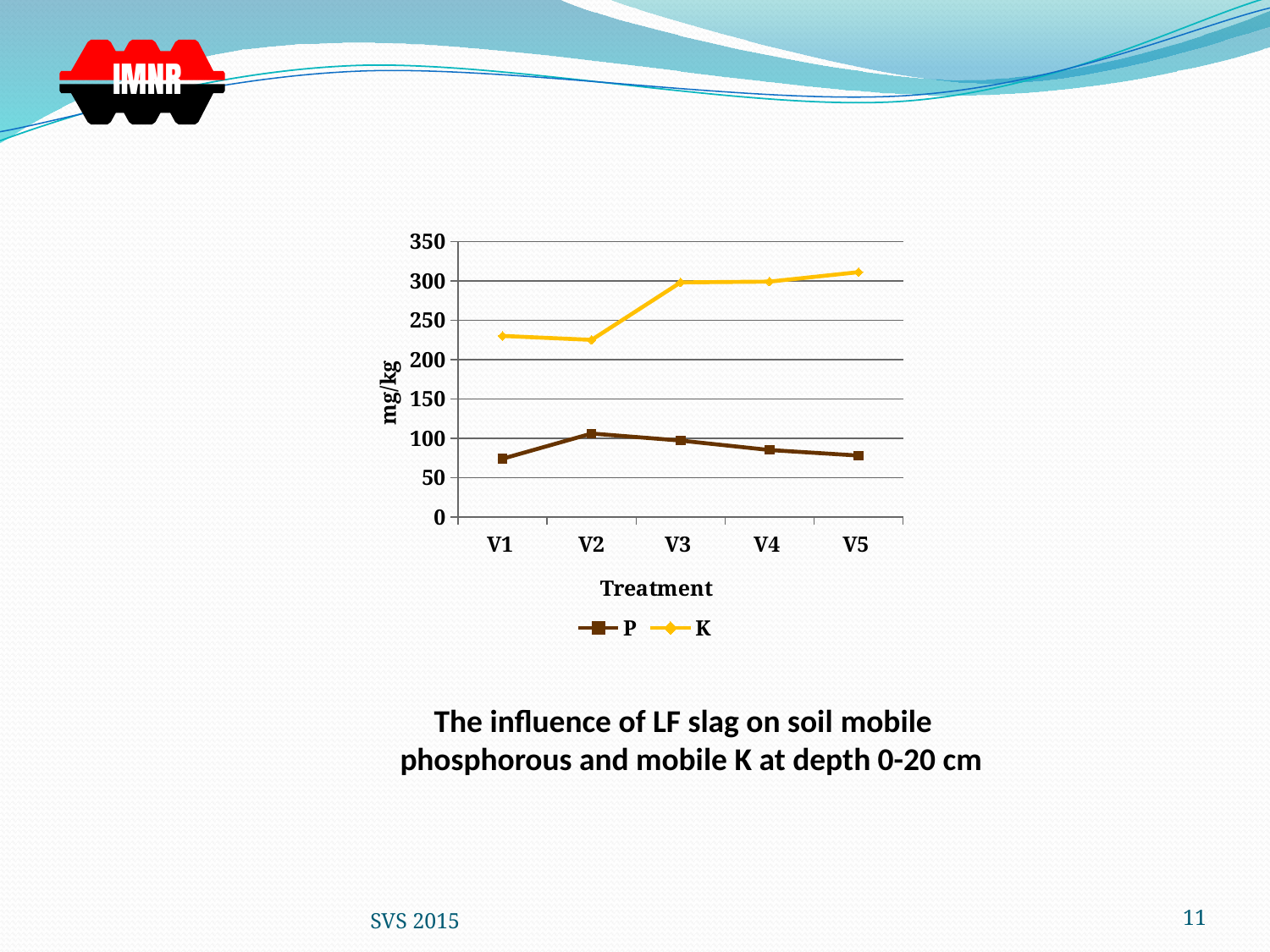

IMNR

### Chart

| Category | P | K |
|---|---|---|
| V1  | 74.0 | 230.0 |
| V2 | 106.0 | 225.0 |
| V3  | 97.0 | 298.0 |
| V4  | 85.0 | 299.0 |
| V5  | 78.0 | 311.0 |
 The influence of LF slag on soil mobile phosphorous and mobile K at depth 0-20 cm

SVS 2015
11